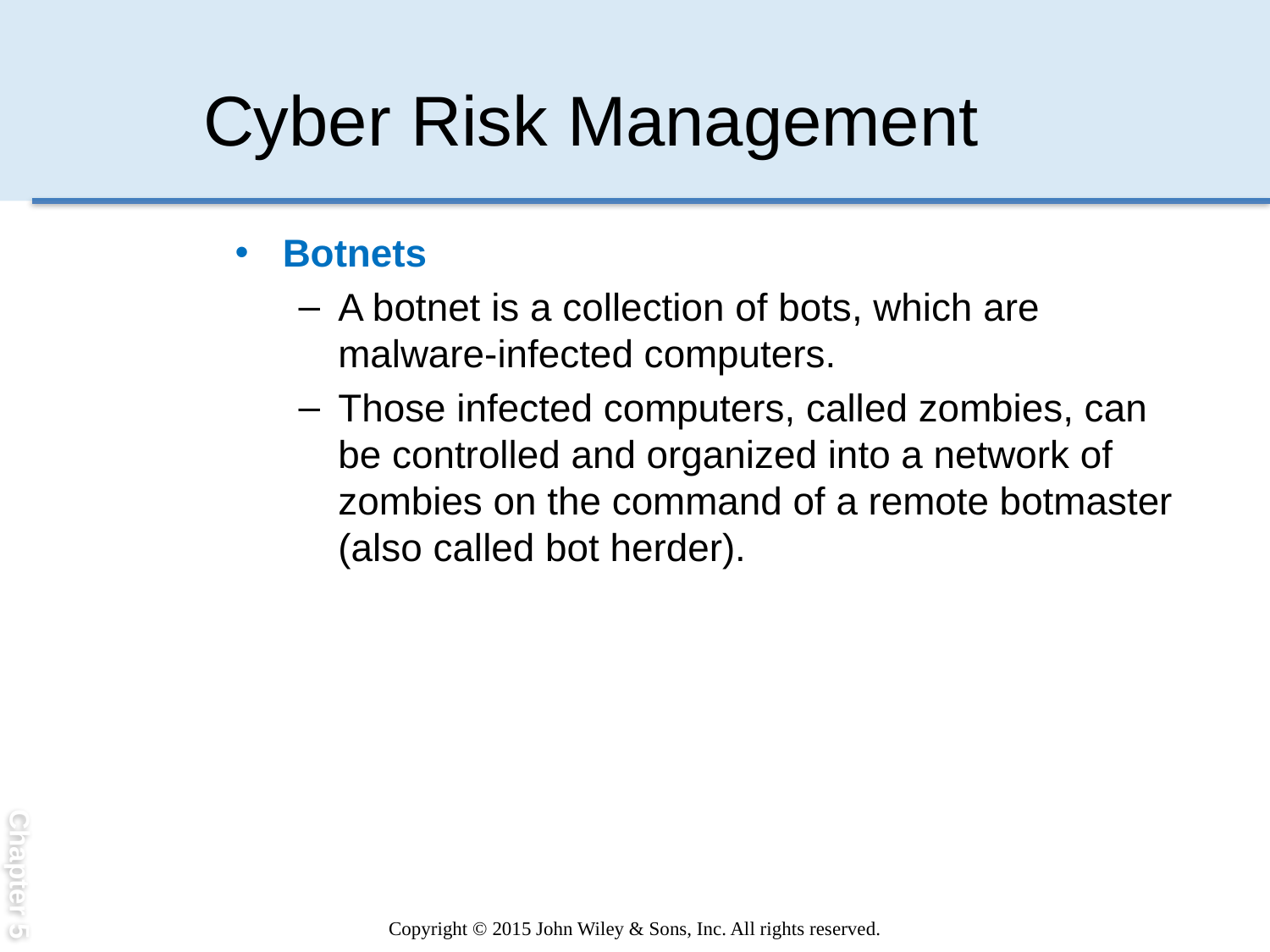

Chapter 5
# Cyber Risk Management
Botnets
A botnet is a collection of bots, which are malware-infected computers.
Those infected computers, called zombies, can be controlled and organized into a network of zombies on the command of a remote botmaster (also called bot herder).